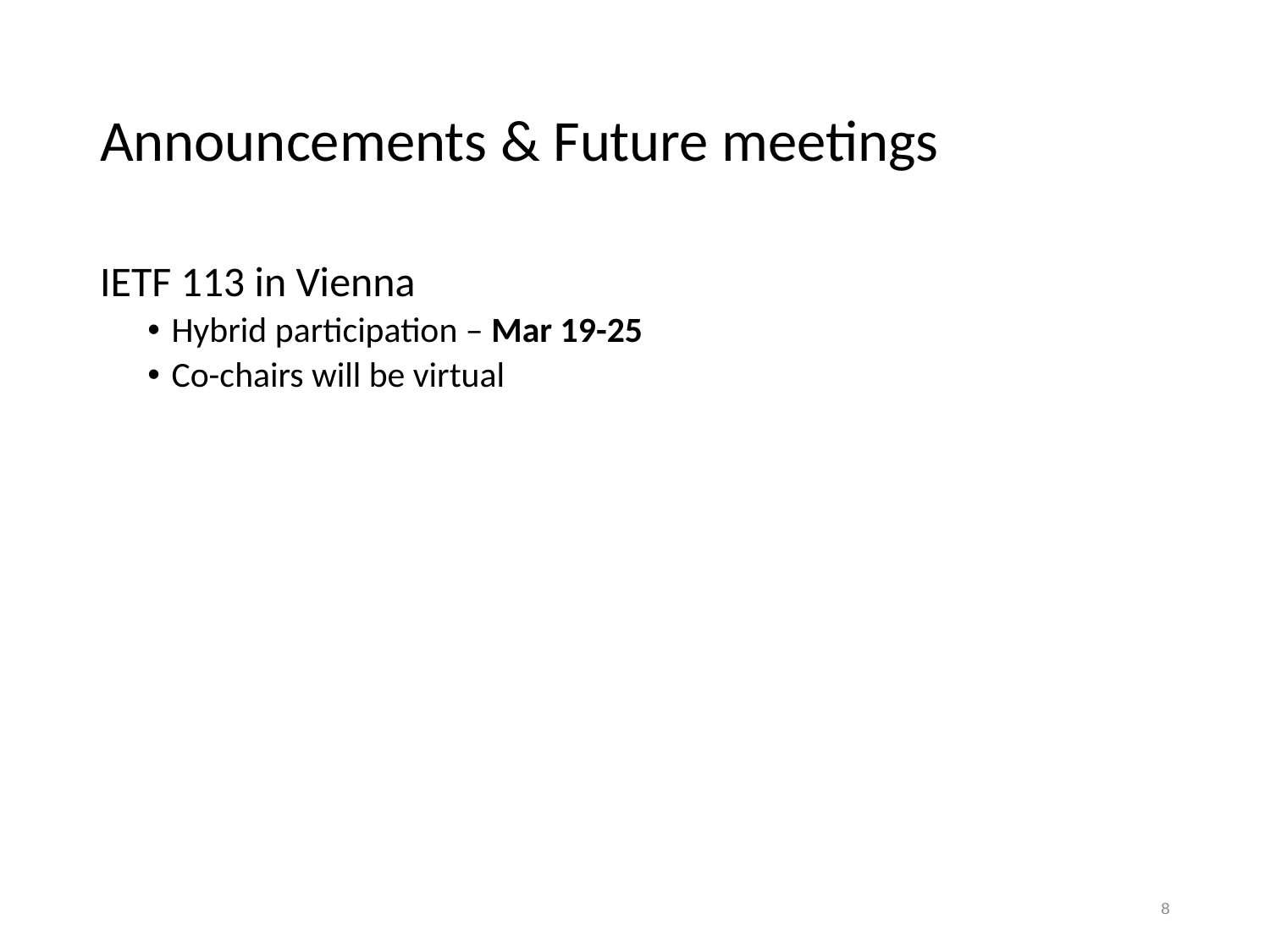

# Announcements & Future meetings
IETF 113 in Vienna
Hybrid participation – Mar 19-25
Co-chairs will be virtual

8